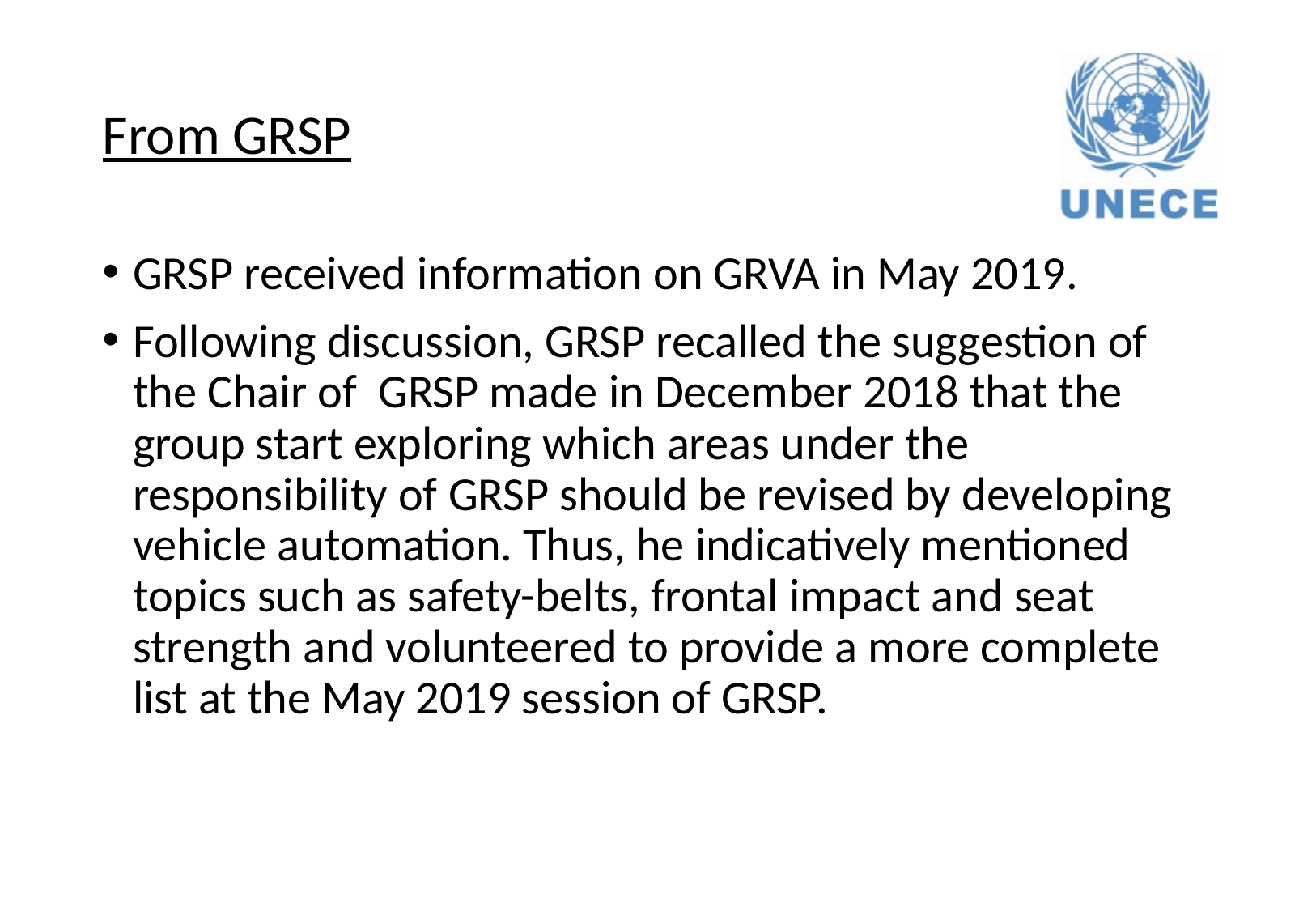

# From GRSP
GRSP received information on GRVA in May 2019.
Following discussion, GRSP recalled the suggestion of the Chair of  GRSP made in December 2018 that the group start exploring which areas under the responsibility of GRSP should be revised by developing vehicle automation. Thus, he indicatively mentioned topics such as safety-belts, frontal impact and seat strength and volunteered to provide a more complete list at the May 2019 session of GRSP.